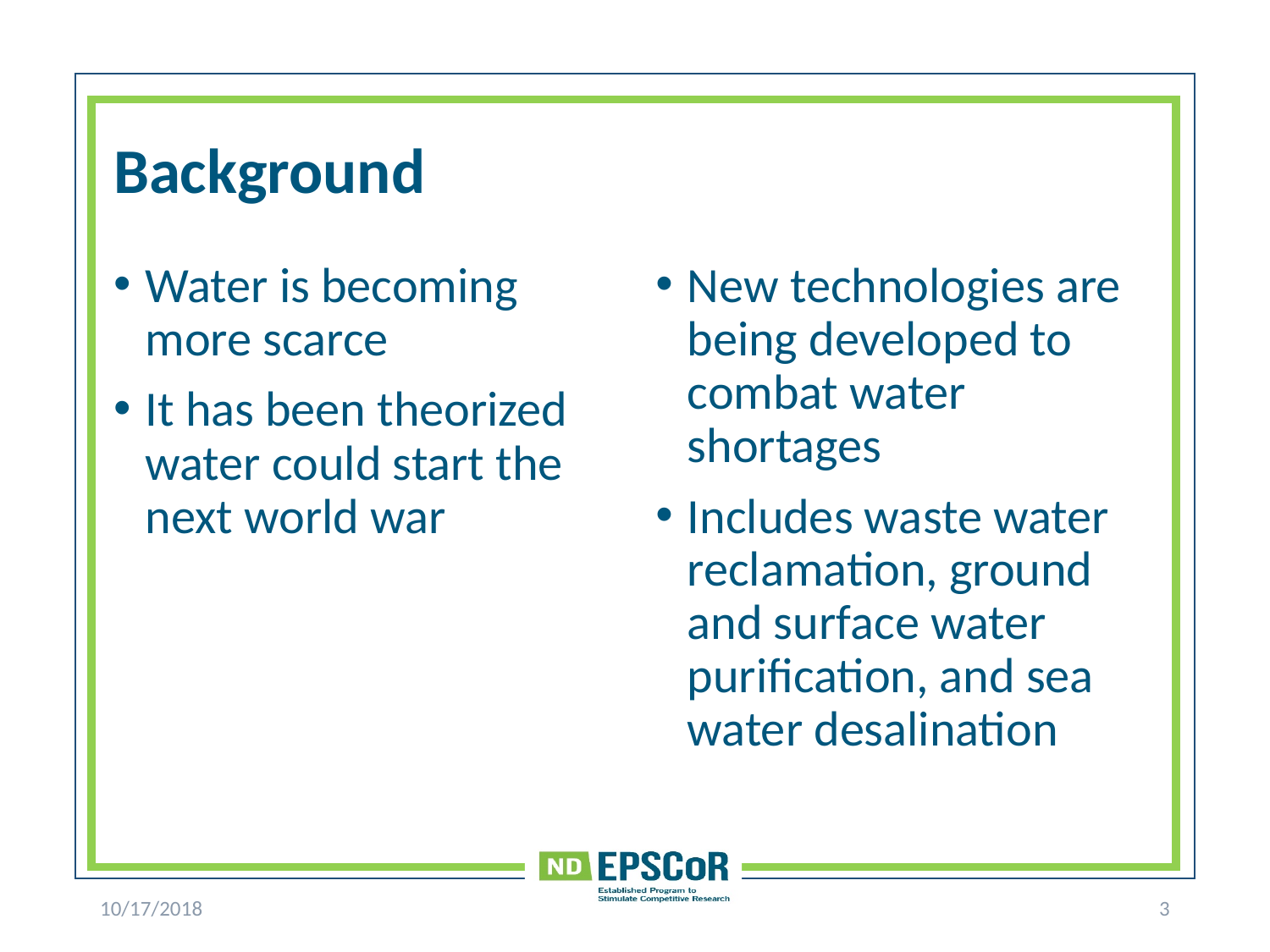

# Background
Water is becoming more scarce
It has been theorized water could start the next world war
New technologies are being developed to combat water shortages
Includes waste water reclamation, ground and surface water purification, and sea water desalination
10/17/2018
3